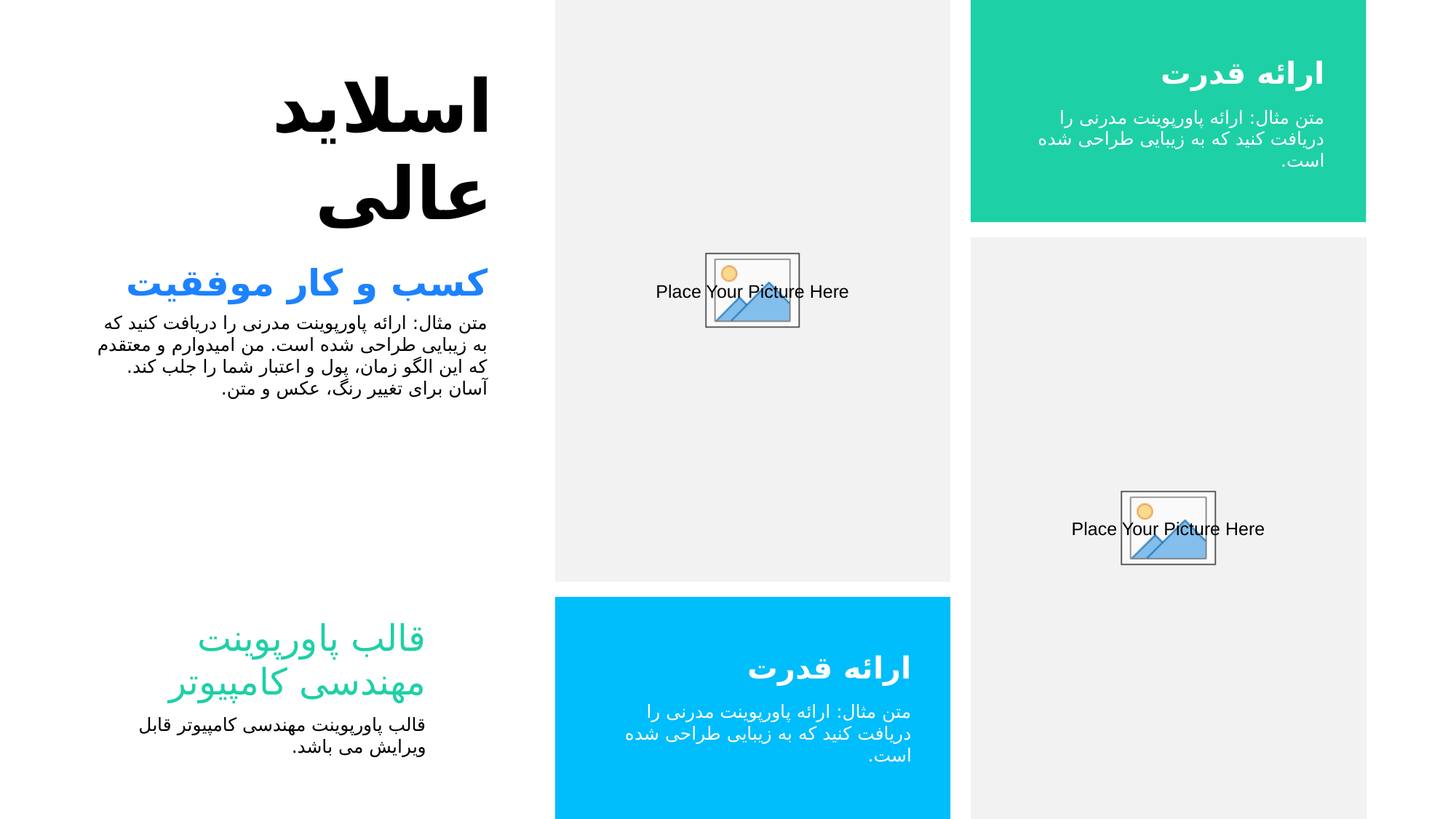

ارائه قدرت
متن مثال: ارائه پاورپوینت مدرنی را دریافت کنید که به زیبایی طراحی شده است.
اسلاید
عالی

کسب و کار موفقیت
متن مثال: ارائه پاورپوینت مدرنی را دریافت کنید که به زیبایی طراحی شده است. من امیدوارم و معتقدم که این الگو زمان، پول و اعتبار شما را جلب کند. آسان برای تغییر رنگ، عکس و متن.
قالب پاورپوینت مهندسی کامپیوتر
ارائه قدرت
متن مثال: ارائه پاورپوینت مدرنی را دریافت کنید که به زیبایی طراحی شده است.
قالب پاورپوینت مهندسی کامپیوتر قابل ویرایش می باشد.